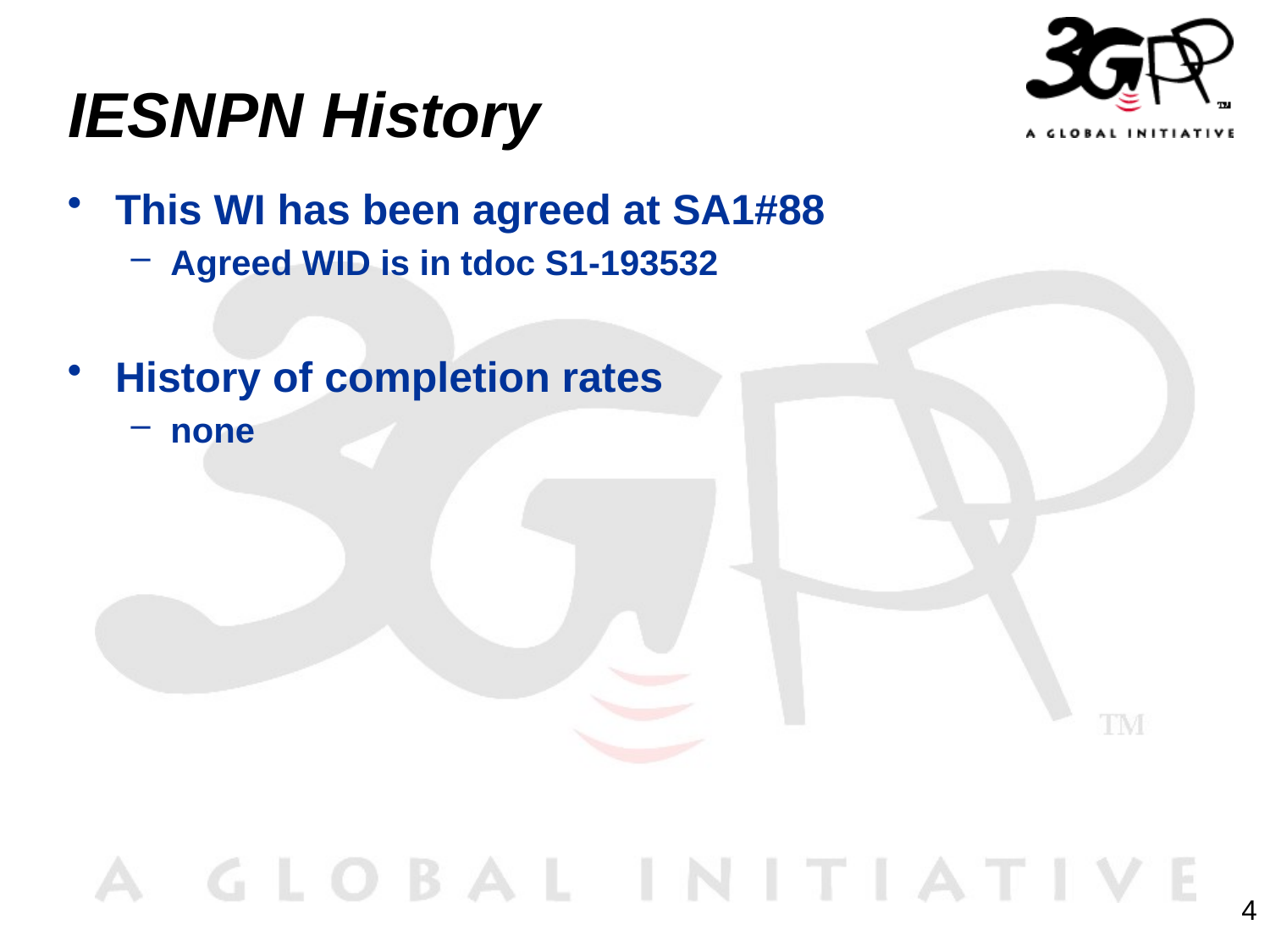

# IESNPN History
This WI has been agreed at SA1#88
Agreed WID is in tdoc S1-193532

History of completion rates
none
4